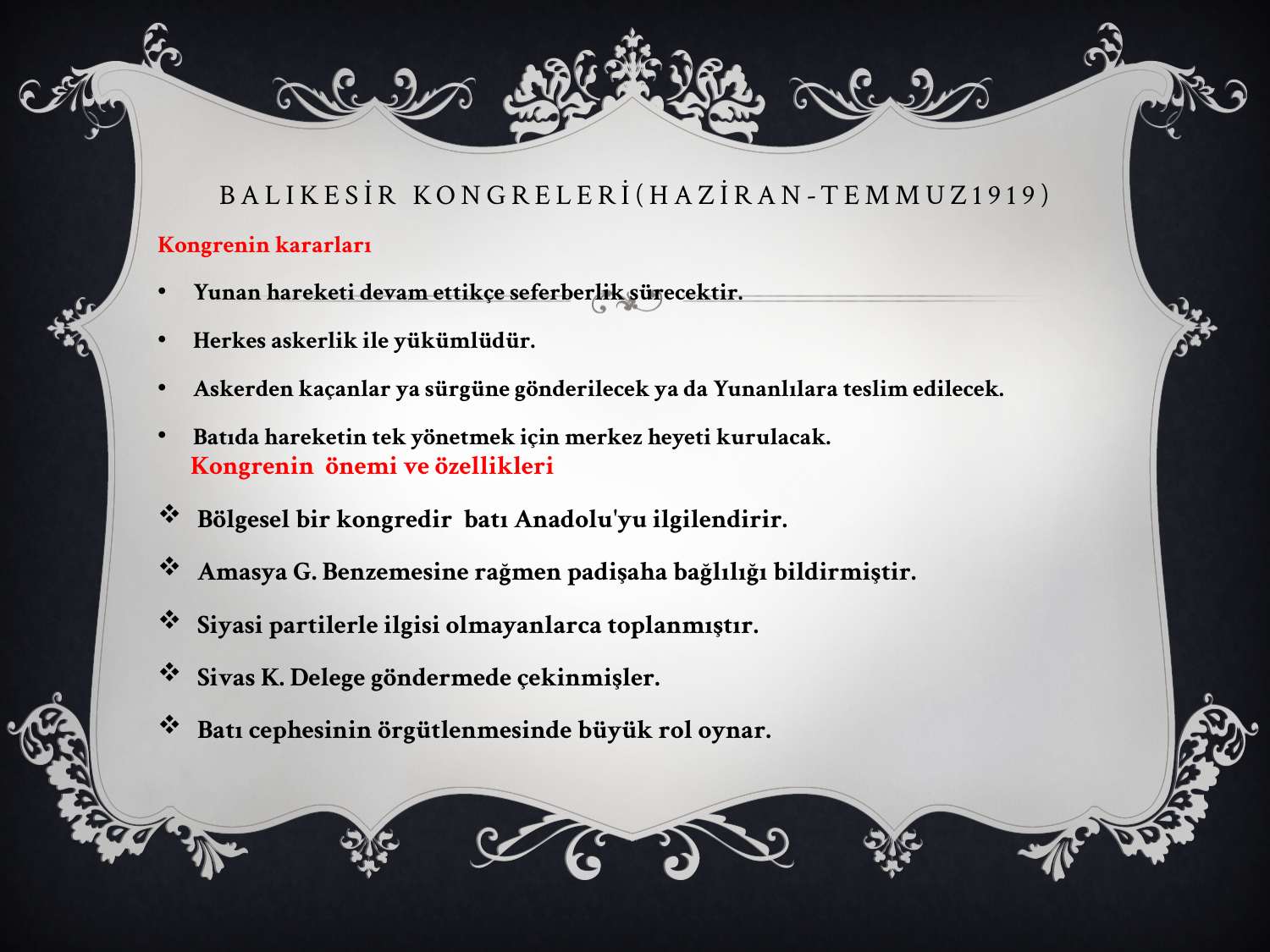

# Balıkesir kongreleri(haziran-temmuz1919)
Kongrenin kararları
Yunan hareketi devam ettikçe seferberlik sürecektir.
Herkes askerlik ile yükümlüdür.
Askerden kaçanlar ya sürgüne gönderilecek ya da Yunanlılara teslim edilecek.
Batıda hareketin tek yönetmek için merkez heyeti kurulacak.
      Kongrenin  önemi ve özellikleri
Bölgesel bir kongredir  batı Anadolu'yu ilgilendirir.
Amasya G. Benzemesine rağmen padişaha bağlılığı bildirmiştir.
Siyasi partilerle ilgisi olmayanlarca toplanmıştır.
Sivas K. Delege göndermede çekinmişler.
Batı cephesinin örgütlenmesinde büyük rol oynar.